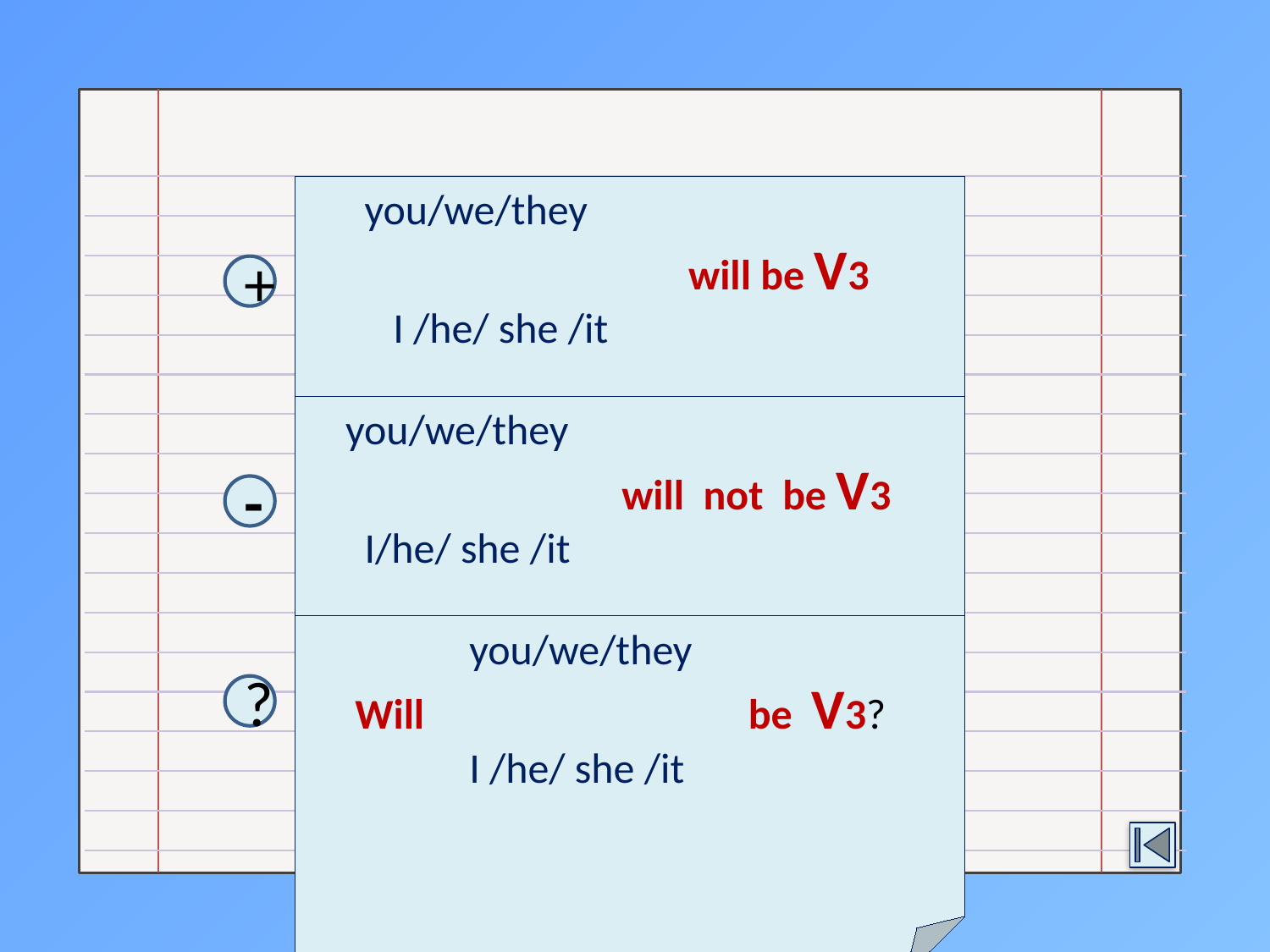

you/we/they
                                        will be V3
         I /he/ she /it

+
    you/we/they
                                 will  not  be V3
      I/he/ she /it

-
                 you/we/they
     Will                                  be  V3?
                 I /he/ she /it

?